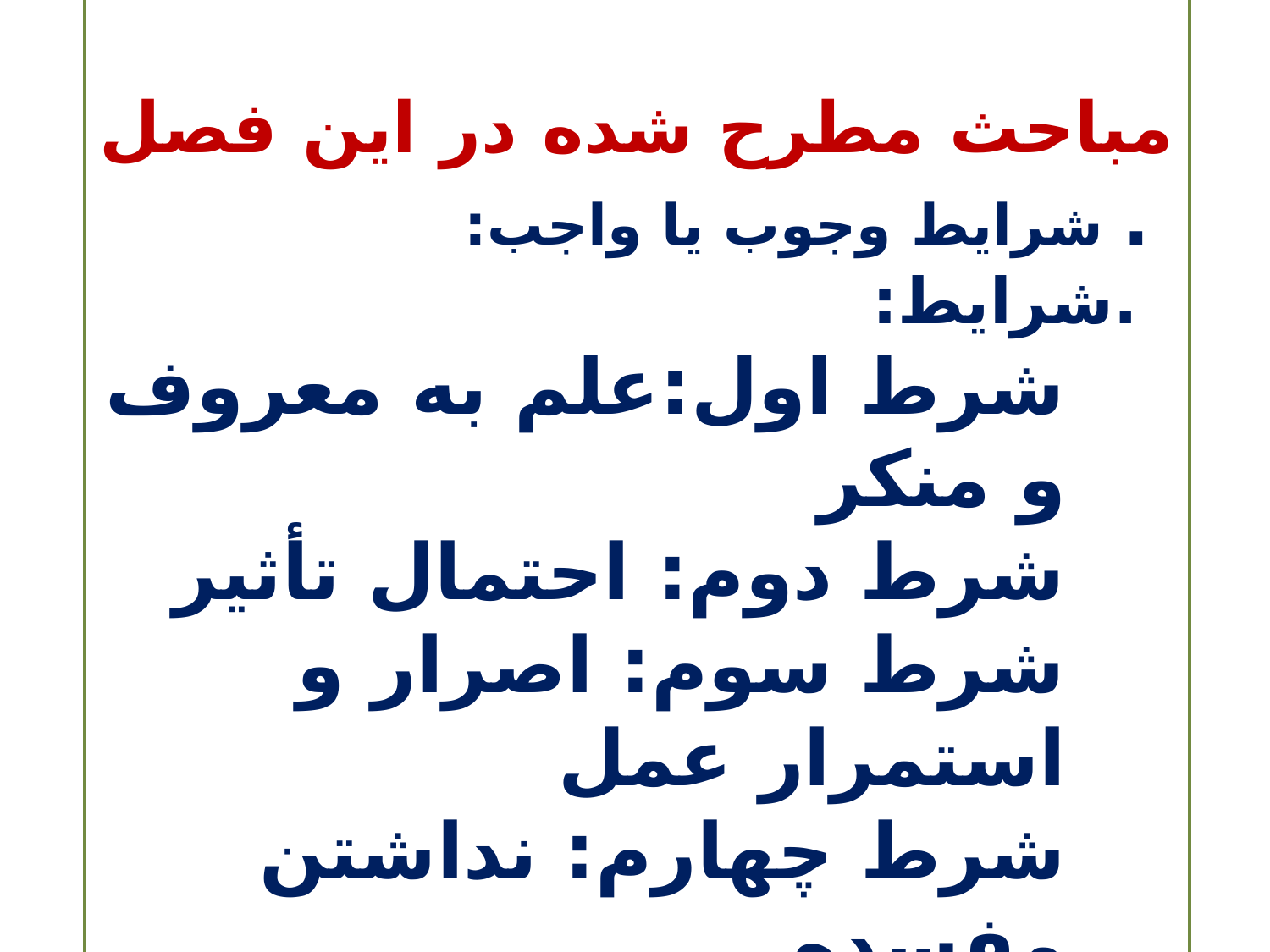

مباحث مطرح شده در این فصل
 . شرایط وجوب یا واجب:
  .شرایط:
شرط اول:علم به معروف و منکر
شرط دوم: احتمال تأثیر
شرط سوم: اصرار و استمرار عمل
شرط چهارم: نداشتن مفسده